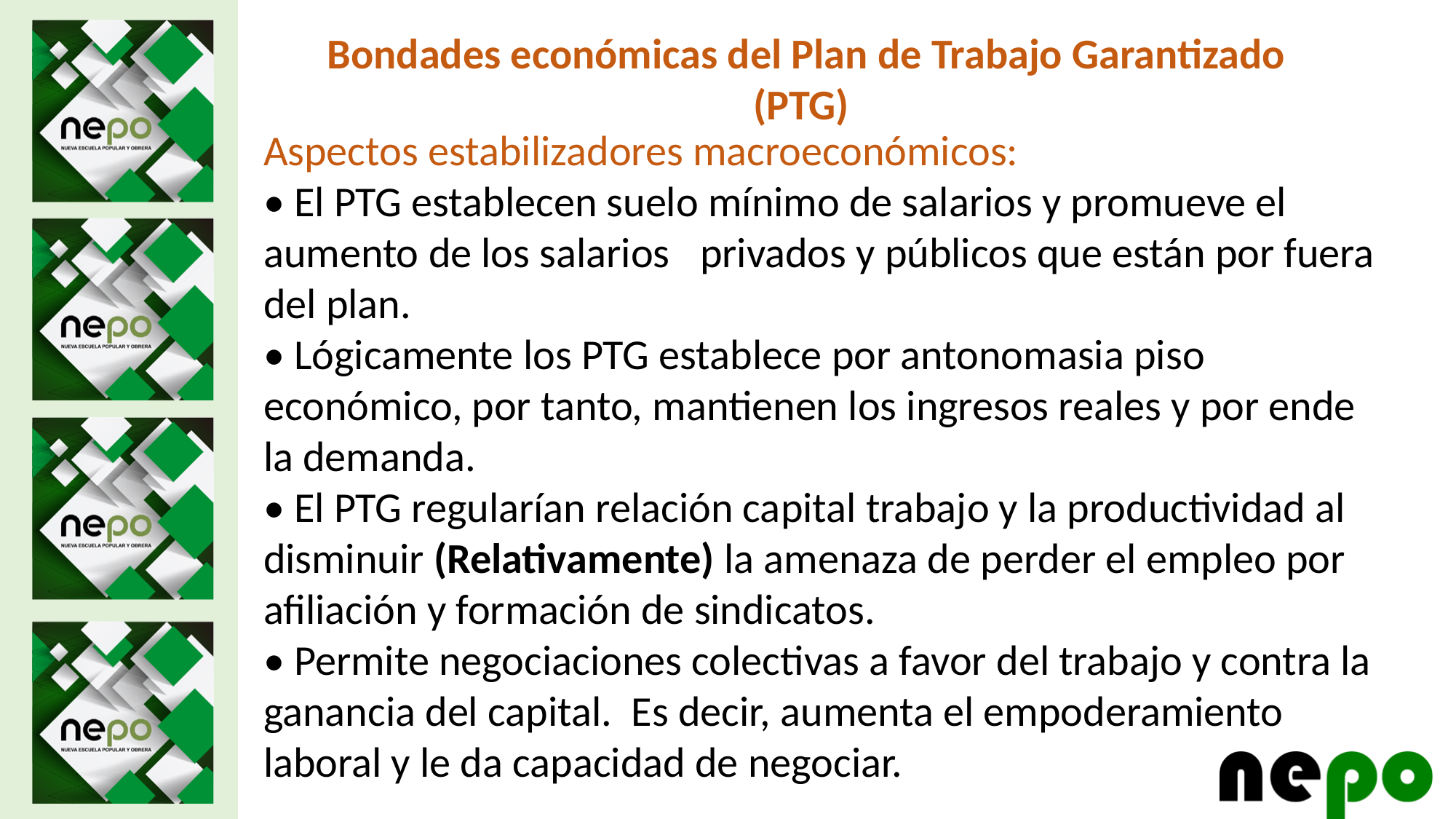

Bondades económicas del Plan de Trabajo Garantizado (PTG)
Aspectos estabilizadores macroeconómicos:
• El PTG establecen suelo mínimo de salarios y promueve el aumento de los salarios 	privados y públicos que están por fuera del plan.
• Lógicamente los PTG establece por antonomasia piso económico, por tanto, mantienen los ingresos reales y por ende la demanda.
• El PTG regularían relación capital trabajo y la productividad al disminuir (Relativamente) la amenaza de perder el empleo por afiliación y formación de sindicatos.
• Permite negociaciones colectivas a favor del trabajo y contra la ganancia del capital.  Es decir, aumenta el empoderamiento laboral y le da capacidad de negociar.